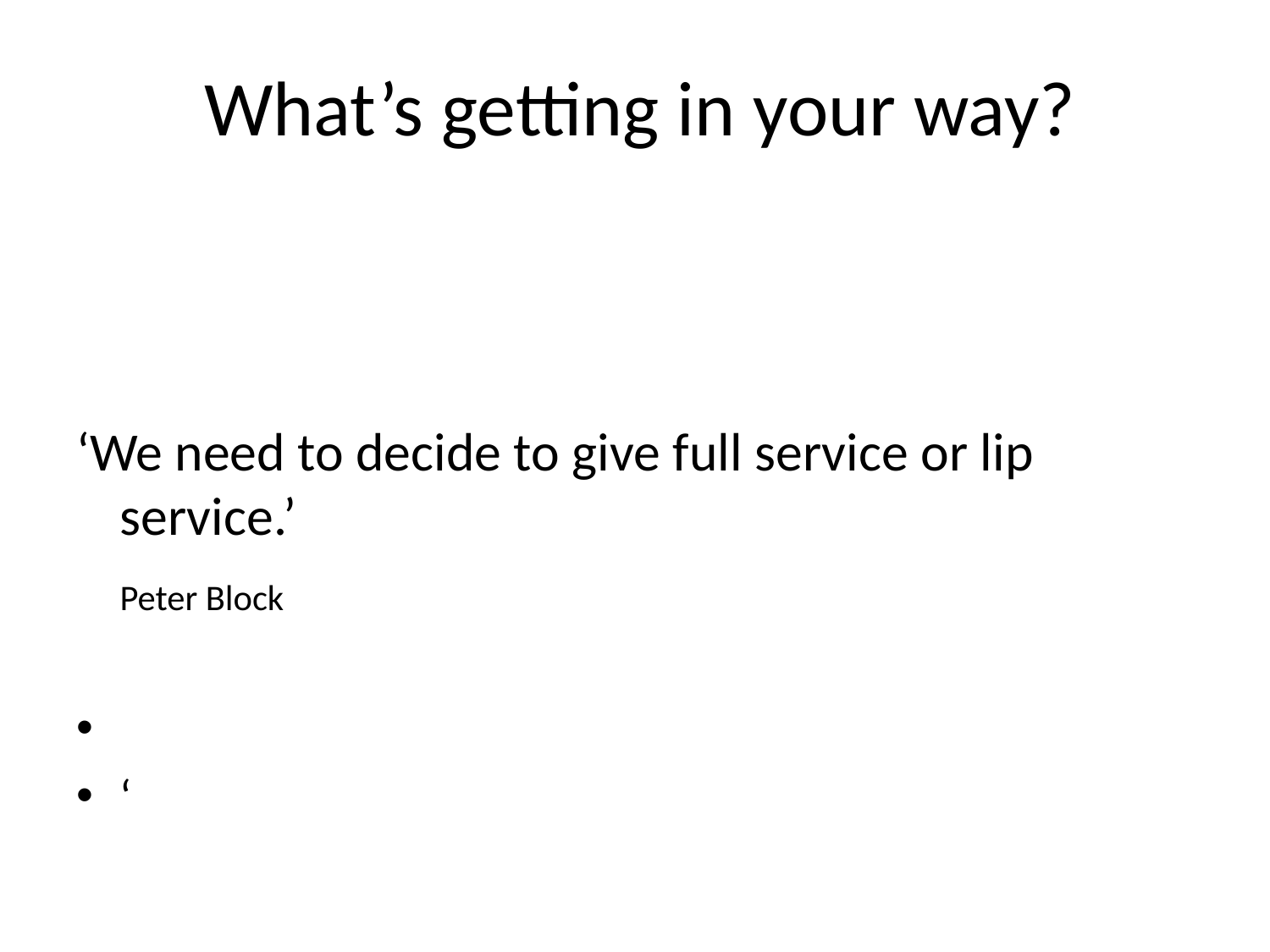

# What’s getting in your way?

‘We need to decide to give full service or lip service.’
	Peter Block

‘